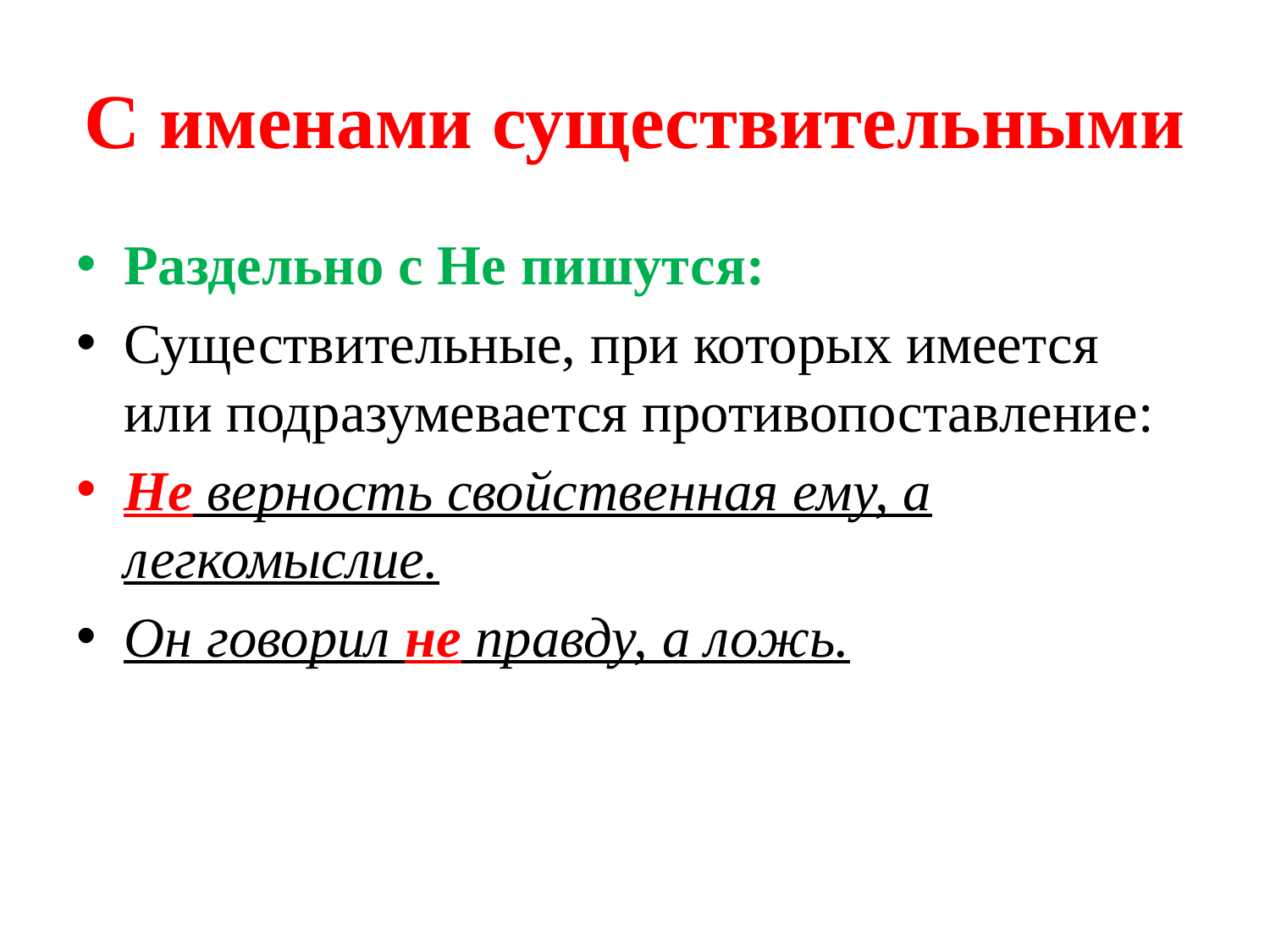

# С именами существительными
Раздельно с Не пишутся:
Существительные, при которых имеется или подразумевается противопоставление:
Не верность свойственная ему, а легкомыслие.
Он говорил не правду, а ложь.